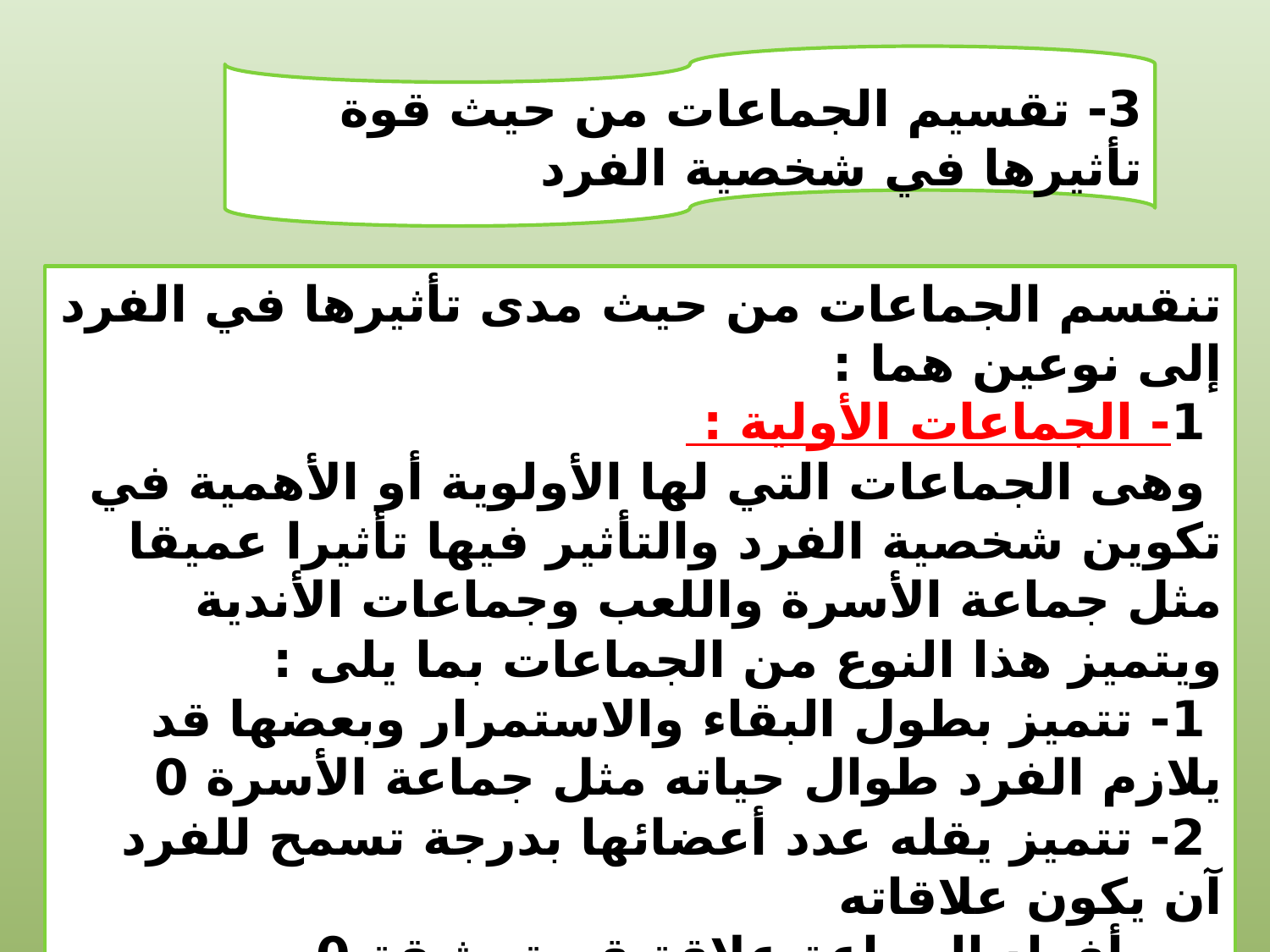

3- تقسيم الجماعات من حيث قوة تأثيرها في شخصية الفرد
تنقسم الجماعات من حيث مدى تأثيرها في الفرد إلى نوعين هما :
 1- الجماعات الأولية :
 وهى الجماعات التي لها الأولوية أو الأهمية في تكوين شخصية الفرد والتأثير فيها تأثيرا عميقا مثل جماعة الأسرة واللعب وجماعات الأندية ويتميز هذا النوع من الجماعات بما يلى :
 1- تتميز بطول البقاء والاستمرار وبعضها قد يلازم الفرد طوال حياته مثل جماعة الأسرة 0
 2- تتميز يقله عدد أعضائها بدرجة تسمح للفرد آن يكون علاقاته
 مع أفراد الجماعة علاقة قوية وثيقة 0